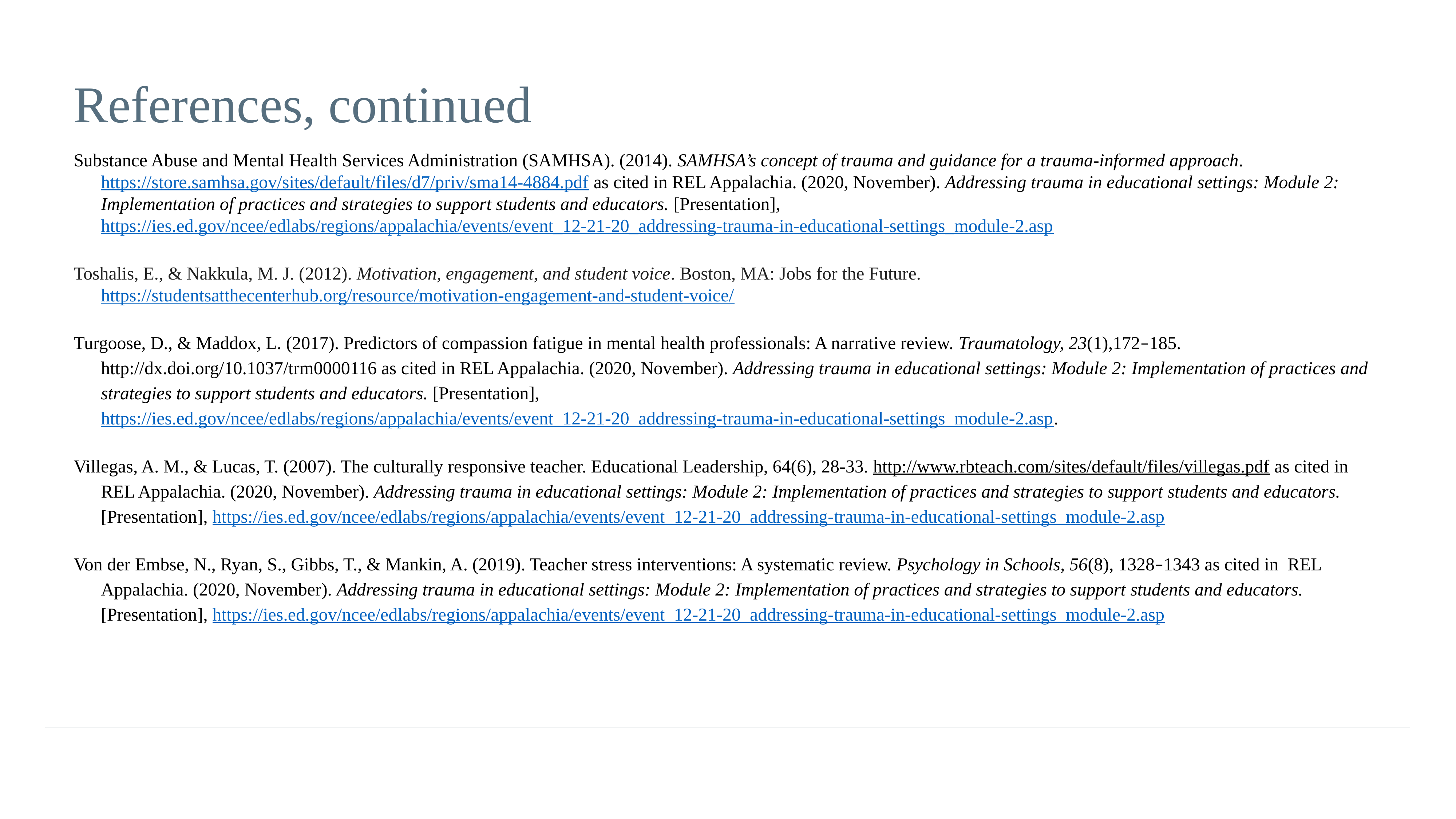

# References, continued-7
Substance Abuse and Mental Health Services Administration (SAMHSA). (2014). SAMHSA’s concept of trauma and guidance for a trauma-informed approach. https://store.samhsa.gov/sites/default/files/d7/priv/sma14-4884.pdf as cited in REL Appalachia. (2020, November). Addressing trauma in educational settings: Module 2: Implementation of practices and strategies to support students and educators. [Presentation], https://ies.ed.gov/ncee/edlabs/regions/appalachia/events/event_12-21-20_addressing-trauma-in-educational-settings_module-2.asp
Toshalis, E., & Nakkula, M. J. (2012). Motivation, engagement, and student voice. Boston, MA: Jobs for the Future.
https://studentsatthecenterhub.org/resource/motivation-engagement-and-student-voice/
Turgoose, D., & Maddox, L. (2017). Predictors of compassion fatigue in mental health professionals: A narrative review. Traumatology, 23(1),172–185. http://dx.doi.org/10.1037/trm0000116 as cited in REL Appalachia. (2020, November). Addressing trauma in educational settings: Module 2: Implementation of practices and strategies to support students and educators. [Presentation], https://ies.ed.gov/ncee/edlabs/regions/appalachia/events/event_12-21-20_addressing-trauma-in-educational-settings_module-2.asp.
Villegas, A. M., & Lucas, T. (2007). The culturally responsive teacher. Educational Leadership, 64(6), 28-33. http://www.rbteach.com/sites/default/files/villegas.pdf as cited in REL Appalachia. (2020, November). Addressing trauma in educational settings: Module 2: Implementation of practices and strategies to support students and educators. [Presentation], https://ies.ed.gov/ncee/edlabs/regions/appalachia/events/event_12-21-20_addressing-trauma-in-educational-settings_module-2.asp
Von der Embse, N., Ryan, S., Gibbs, T., & Mankin, A. (2019). Teacher stress interventions: A systematic review. Psychology in Schools, 56(8), 1328–1343 as cited in  REL Appalachia. (2020, November). Addressing trauma in educational settings: Module 2: Implementation of practices and strategies to support students and educators. [Presentation], https://ies.ed.gov/ncee/edlabs/regions/appalachia/events/event_12-21-20_addressing-trauma-in-educational-settings_module-2.asp